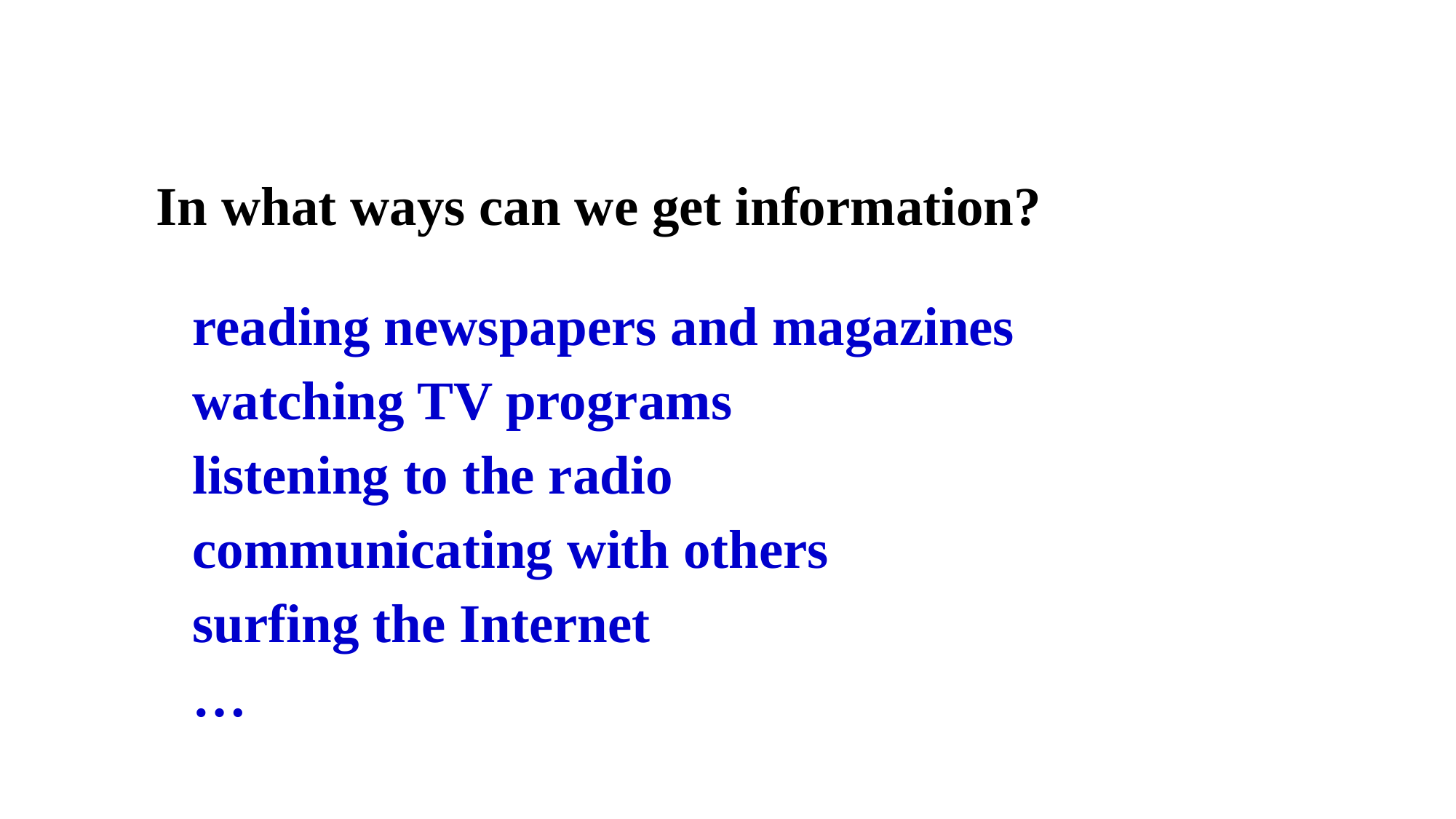

In what ways can we get information?
reading newspapers and magazines
watching TV programs
listening to the radio
communicating with others
surfing the Internet
…